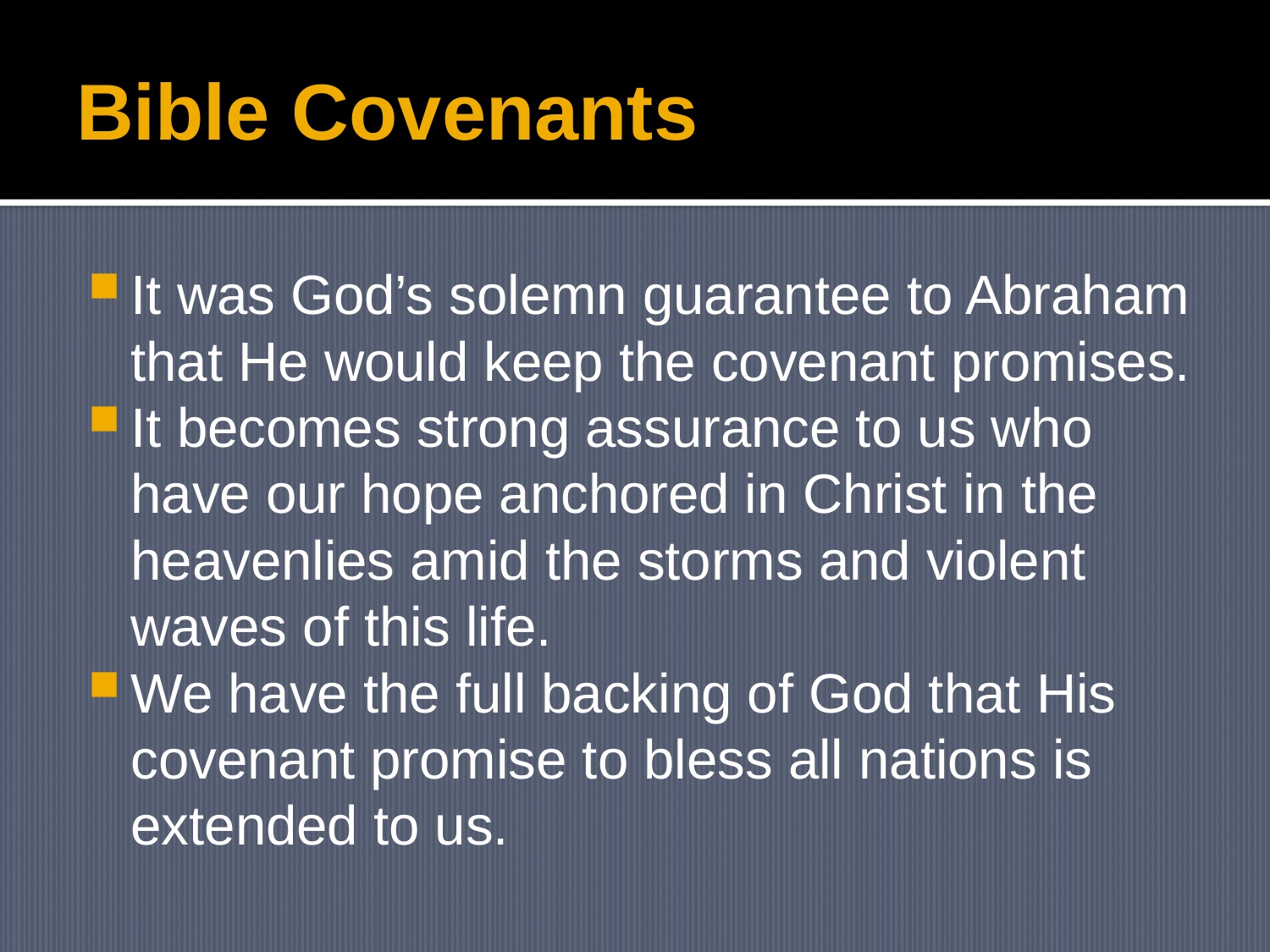

# Bible Covenants
It was God’s solemn guarantee to Abraham that He would keep the covenant promises.
It becomes strong assurance to us who have our hope anchored in Christ in the heavenlies amid the storms and violent waves of this life.
We have the full backing of God that His covenant promise to bless all nations is extended to us.